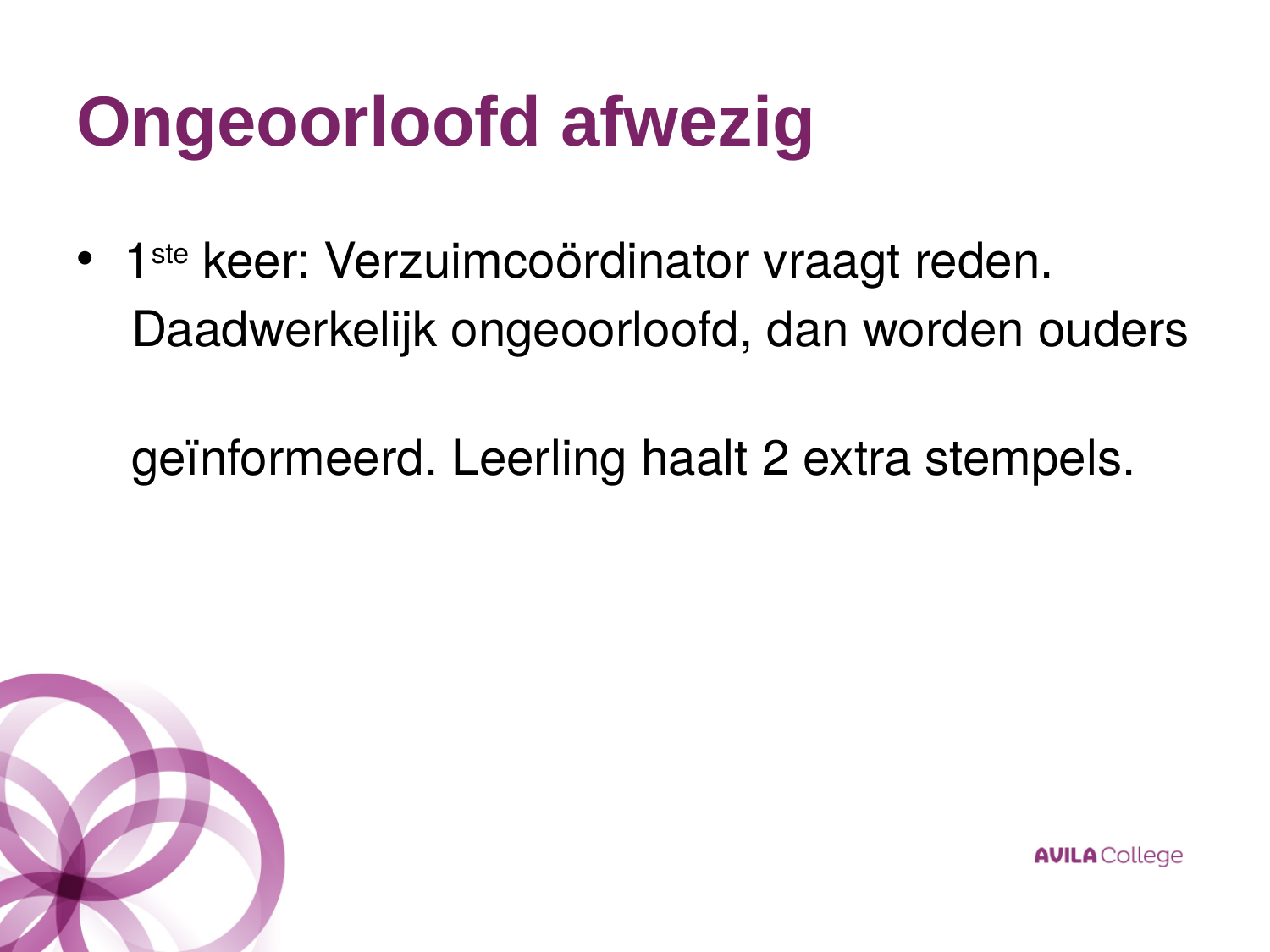

# Ongeoorloofd afwezig
1ste keer: Verzuimcoördinator vraagt reden.
    Daadwerkelijk ongeoorloofd, dan worden ouders
    geïnformeerd. Leerling haalt 2 extra stempels.